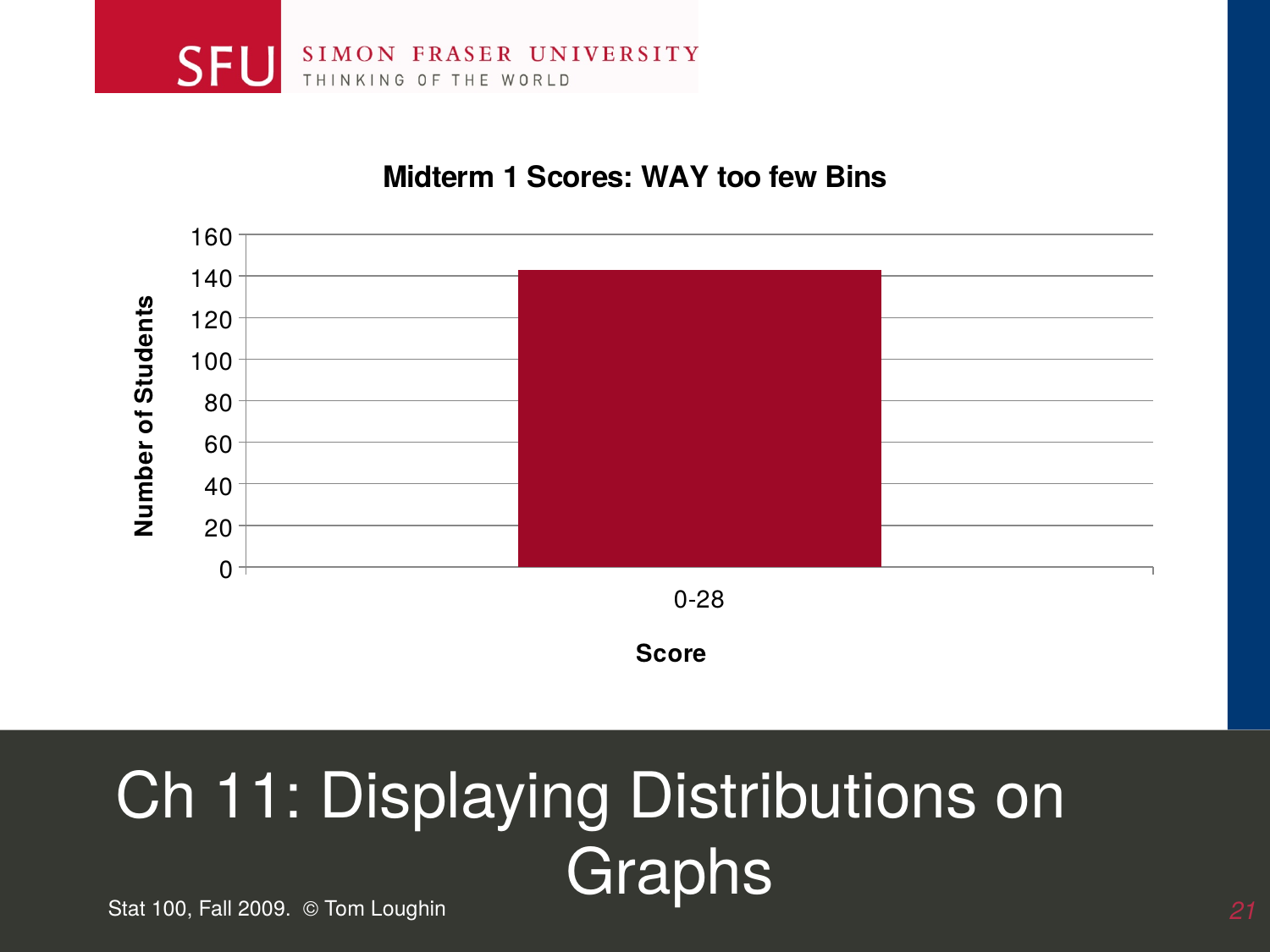

### Chart: Midterm 1 Scores: WAY too few Bins

| Category |  |
|---|---|
| 0-28 | 143.0 |
# Ch 11: Displaying Distributions on          Graphs
Stat 100, Fall 2009.  © Tom Loughin
21